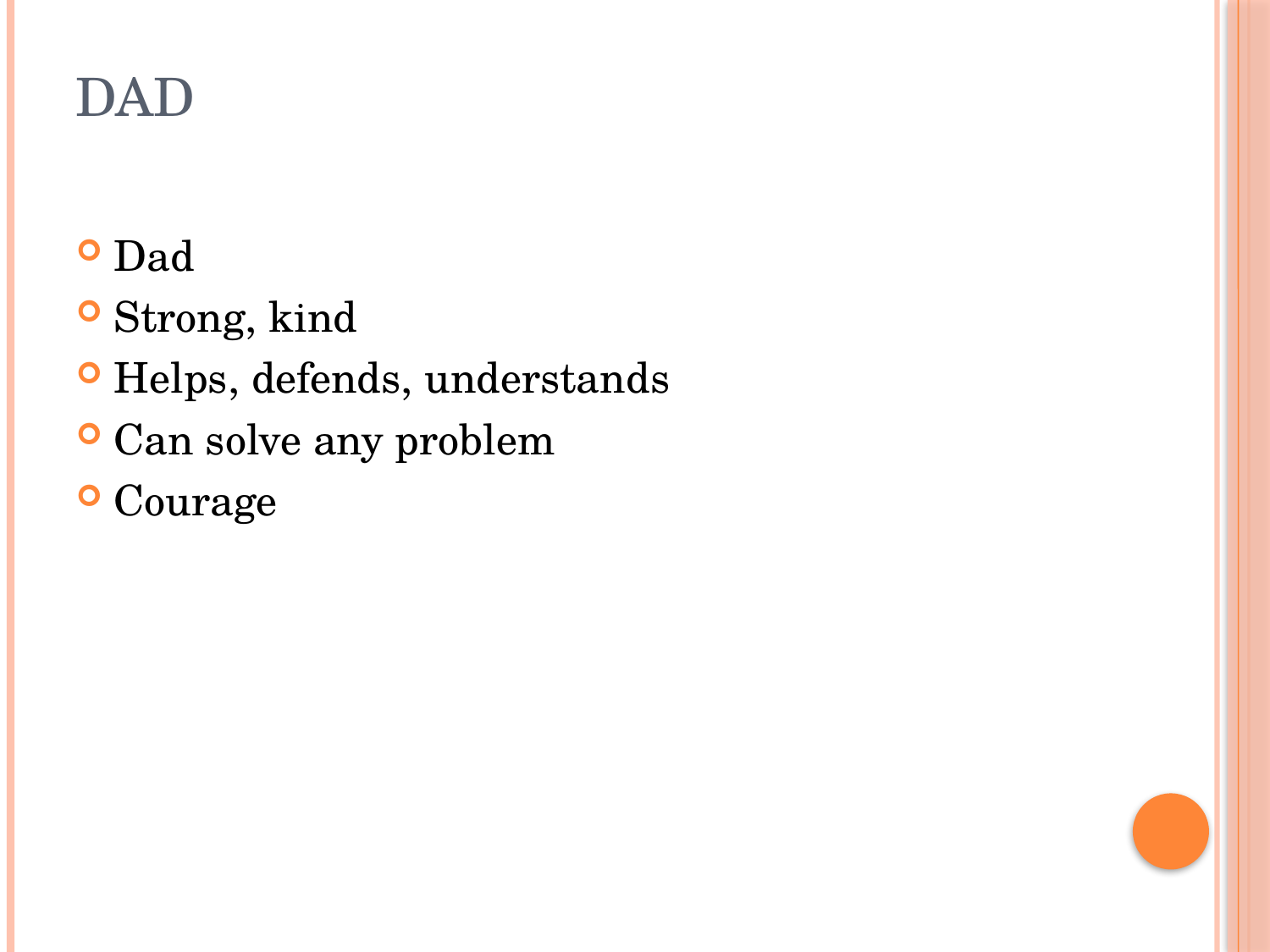

# Dad
Dad
Strong, kind
Helps, defends, understands
Can solve any problem
Courage